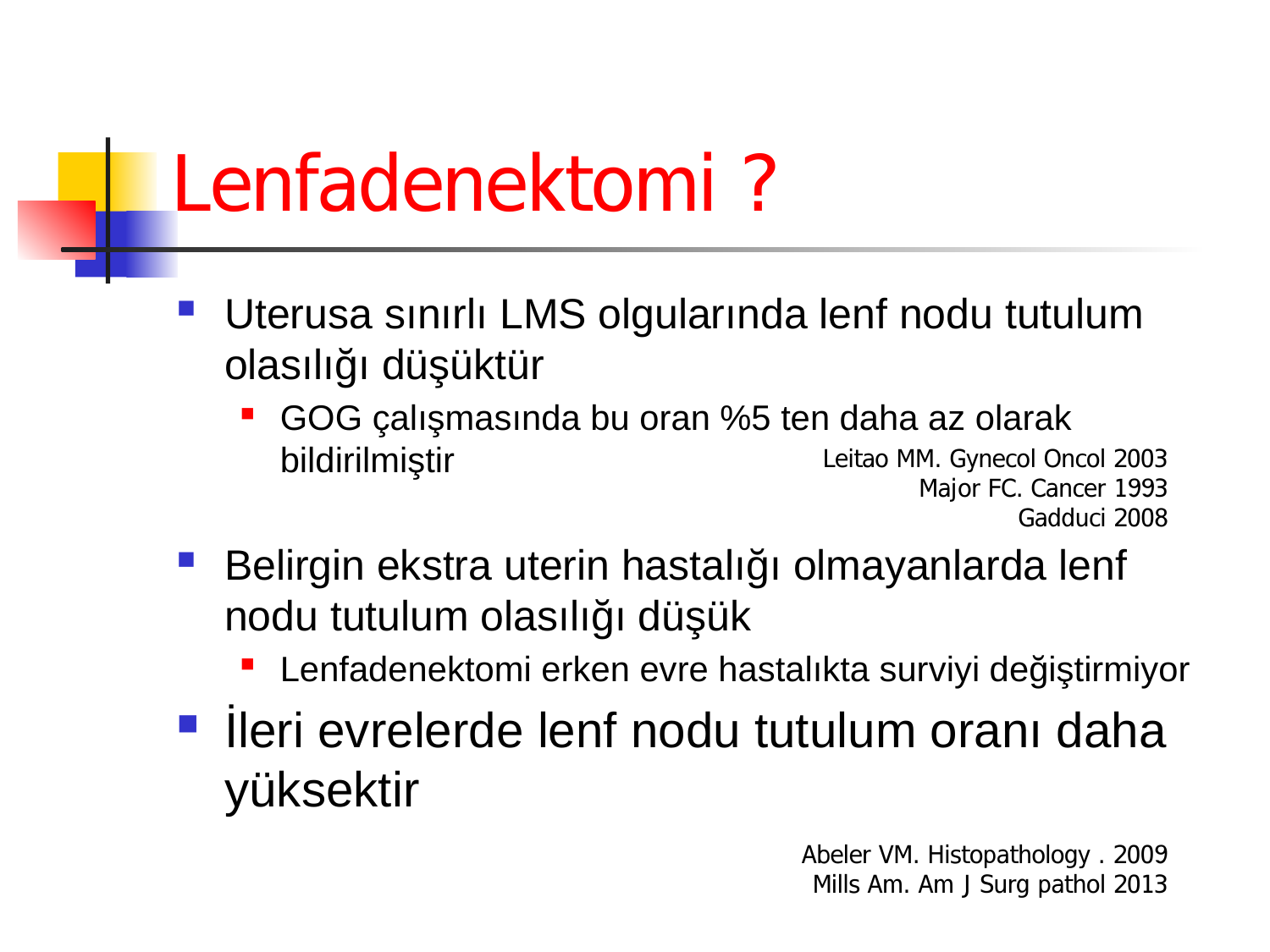

# Lenfadenektomi ?
Uterusa sınırlı LMS olgularında lenf nodu tutulum olasılığı düşüktür
GOG çalışmasında bu oran %5 ten daha az olarak bildirilmiştir

Belirgin ekstra uterin hastalığı olmayanlarda lenf nodu tutulum olasılığı düşük
Lenfadenektomi erken evre hastalıkta surviyi değiştirmiyor
İleri evrelerde lenf nodu tutulum oranı daha yüksektir

Leitao MM. Gynecol Oncol 2003
Major FC. Cancer 1993
Gadduci 2008
Abeler VM. Histopathology . 2009
Mills Am. Am J Surg pathol 2013